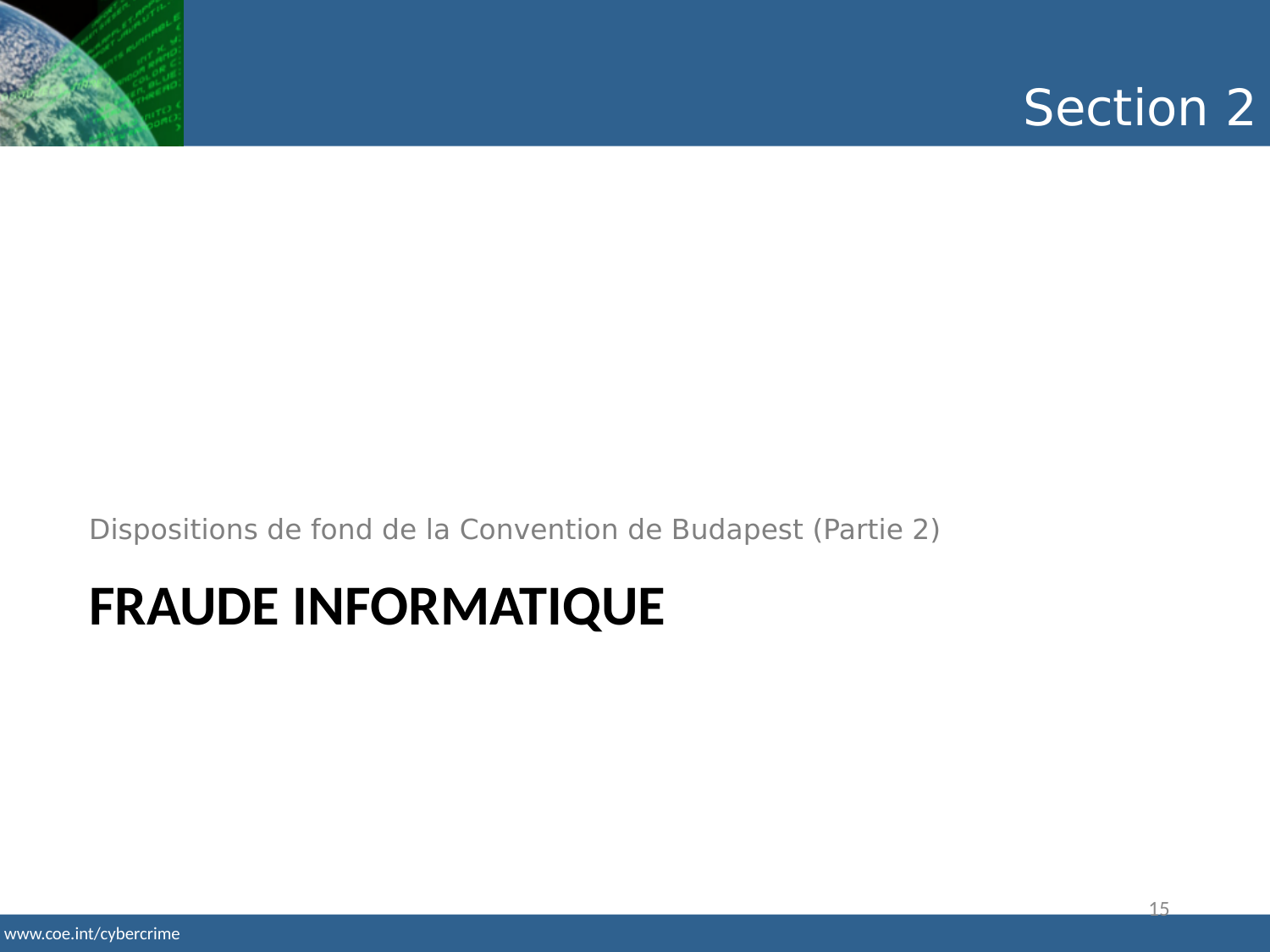

Section 2

Dispositions de fond de la Convention de Budapest (Partie 2)
# Fraude informatique
15